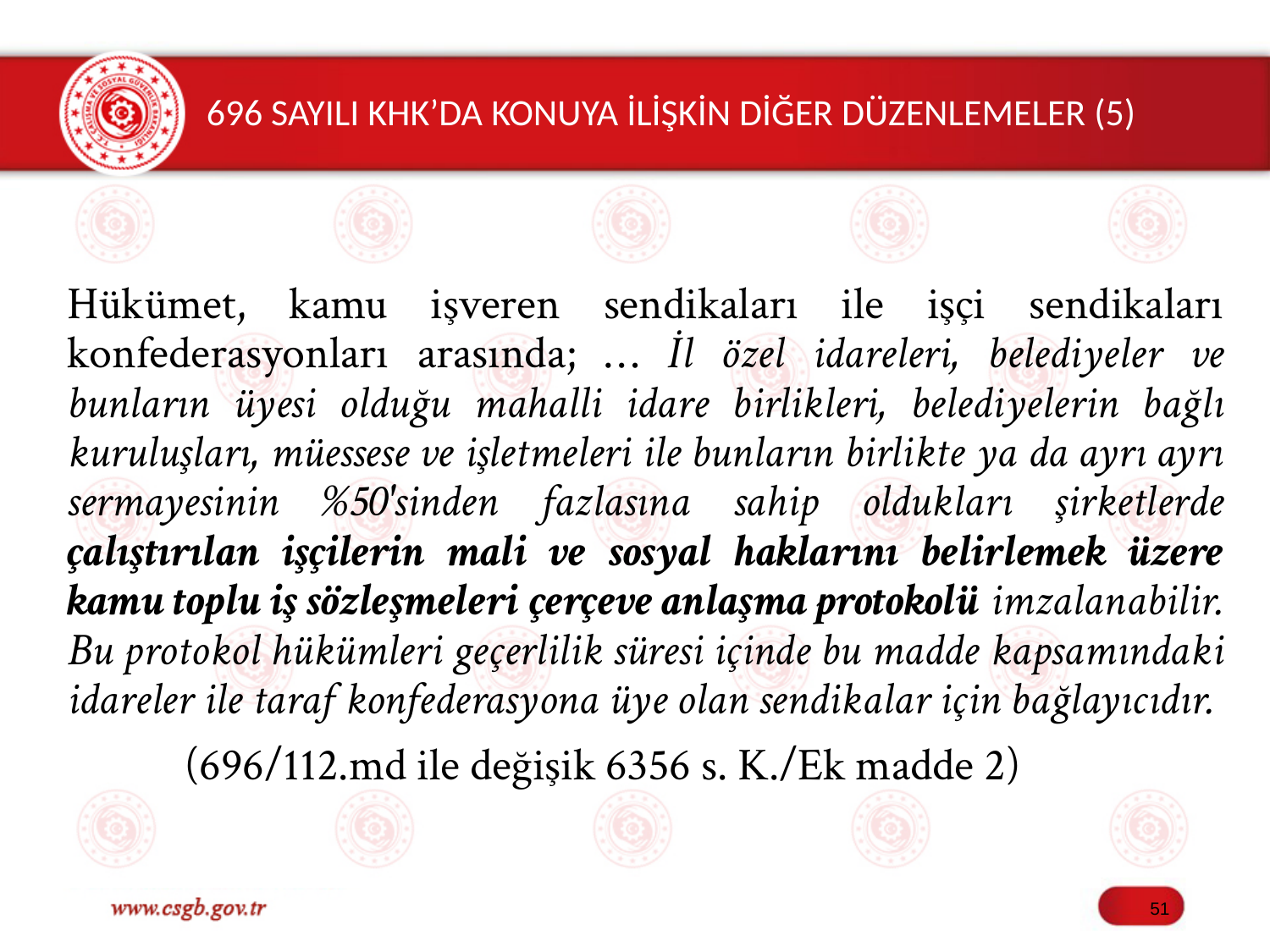

# 696 SAYILI KHK’DA KONUYA İLİŞKİN DİĞER DÜZENLEMELER (5)

Hükümet, kamu işveren sendikaları ile işçi sendikaları konfederasyonları arasında; … İl özel idareleri, belediyeler ve bunların üyesi olduğu mahalli idare birlikleri, belediyelerin bağlı kuruluşları, müessese ve işletmeleri ile bunların birlikte ya da ayrı ayrı sermayesinin %50'sinden fazlasına sahip oldukları şirketlerde çalıştırılan işçilerin mali ve sosyal haklarını belirlemek üzere kamu toplu iş sözleşmeleri çerçeve anlaşma protokolü imzalanabilir. Bu protokol hükümleri geçerlilik süresi içinde bu madde kapsamındaki idareler ile taraf konfederasyona üye olan sendikalar için bağlayıcıdır.
	(696/112.md ile değişik 6356 s. K./Ek madde 2)

51